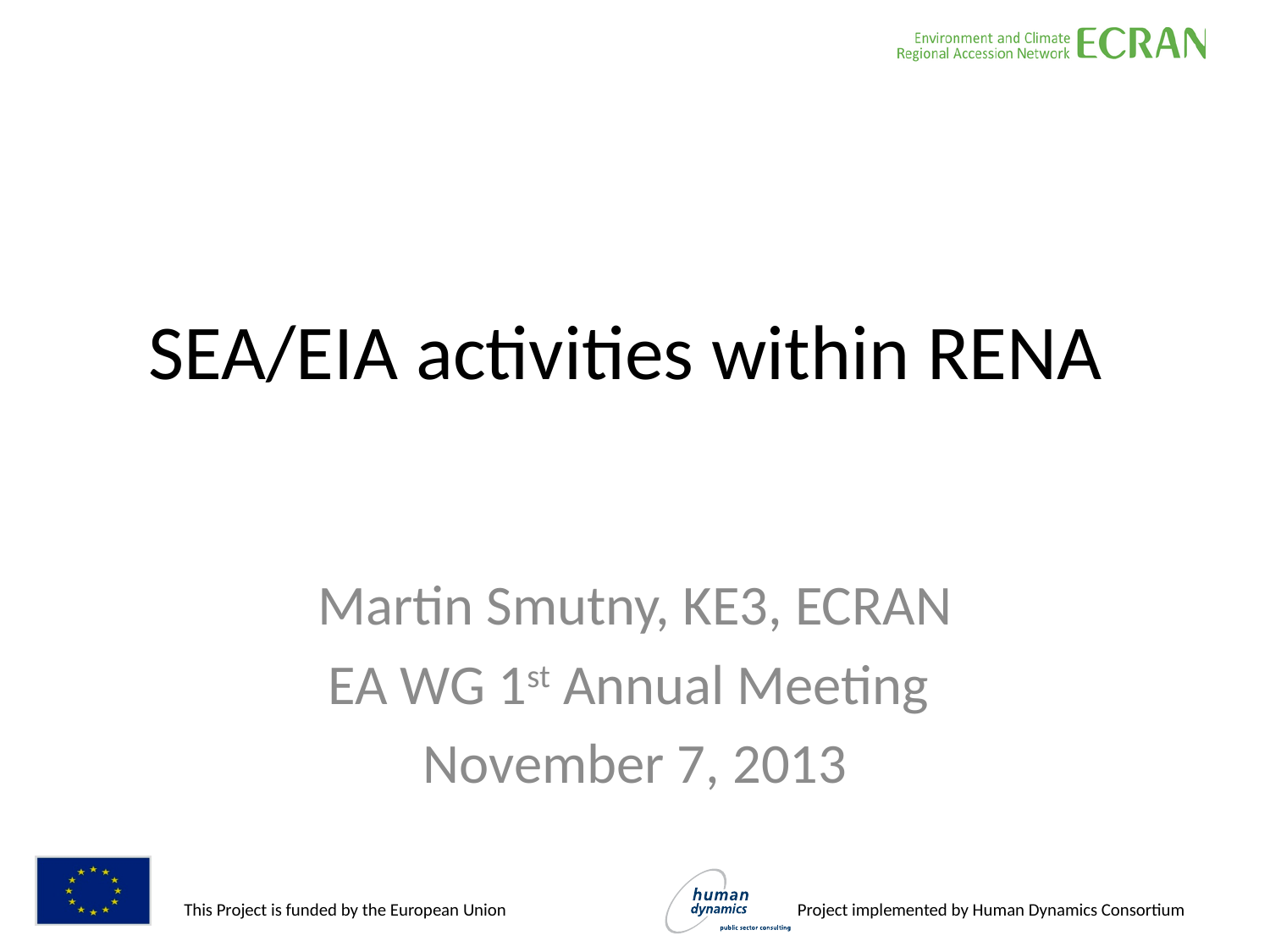

# SEA/EIA activities within RENA
Martin Smutny, KE3, ECRAN
EA WG 1st Annual Meeting
November 7, 2013